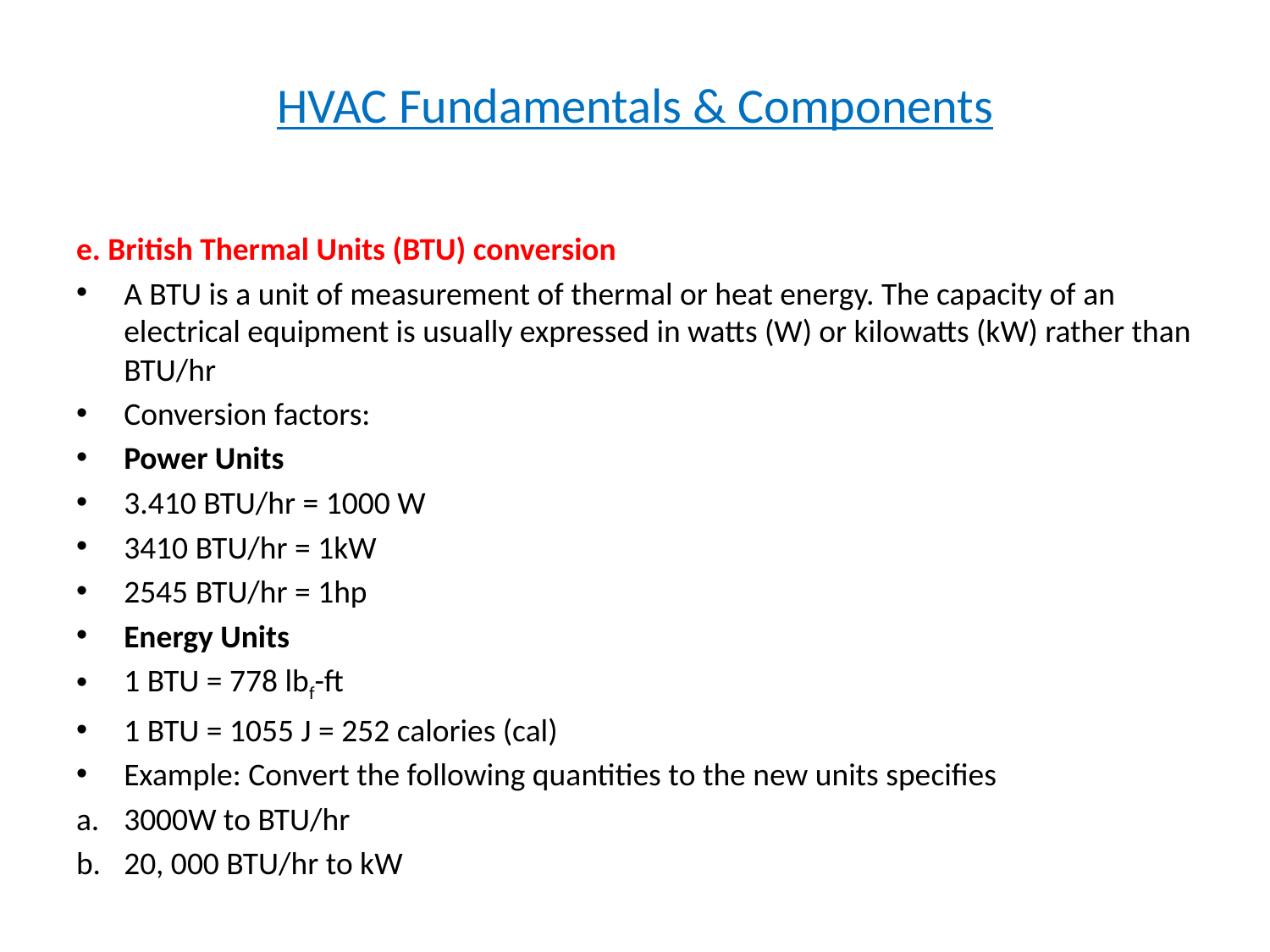

# HVAC Fundamentals & Components
e. British Thermal Units (BTU) conversion
A BTU is a unit of measurement of thermal or heat energy. The capacity of an electrical equipment is usually expressed in watts (W) or kilowatts (kW) rather than BTU/hr
Conversion factors:
Power Units
3.410 BTU/hr = 1000 W
3410 BTU/hr = 1kW
2545 BTU/hr = 1hp
Energy Units
1 BTU = 778 lbf-ft
1 BTU = 1055 J = 252 calories (cal)
Example: Convert the following quantities to the new units specifies
3000W to BTU/hr
20, 000 BTU/hr to kW